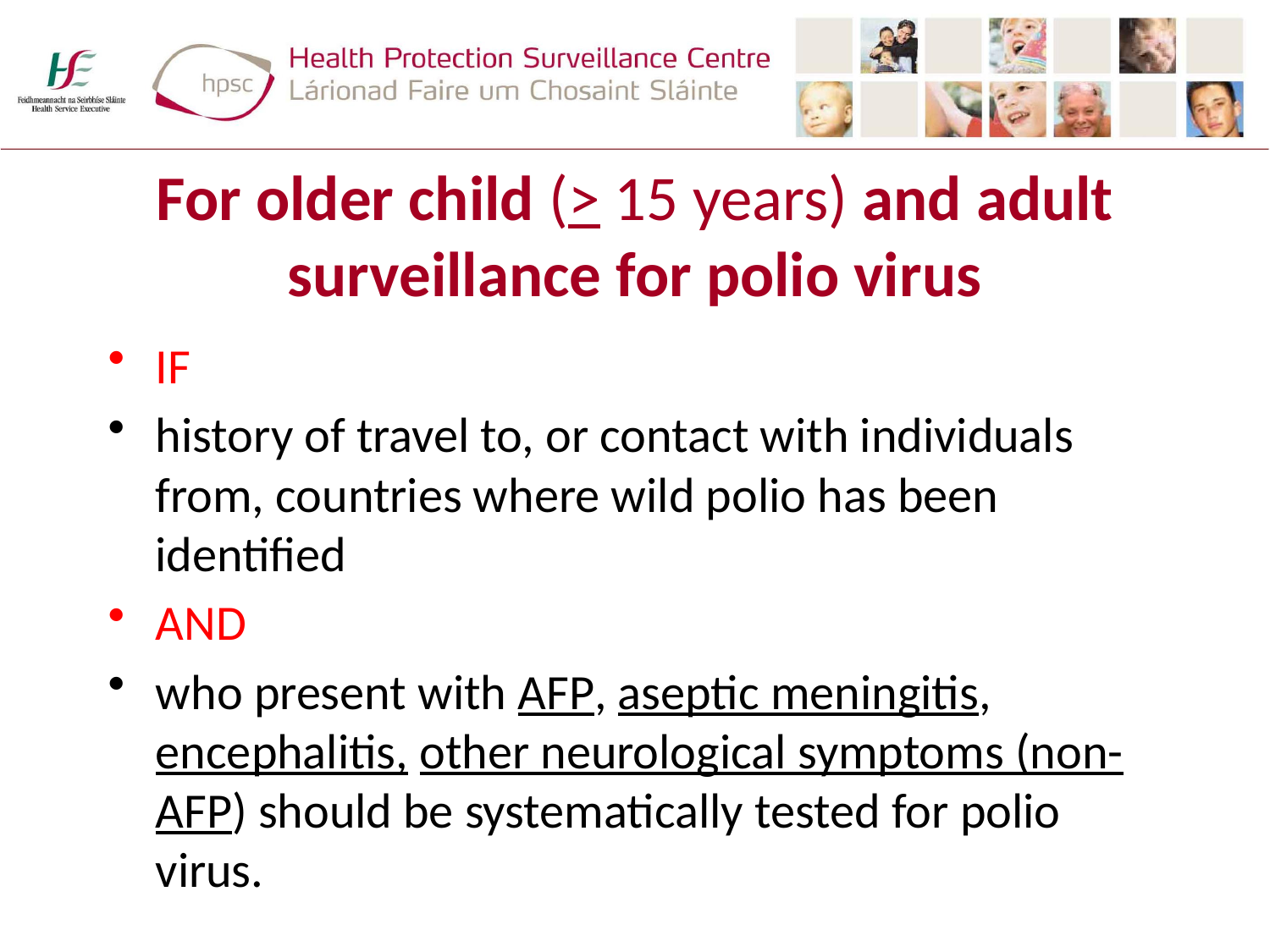

# For older child (> 15 years) and adult surveillance for polio virus
IF
history of travel to, or contact with individuals from, countries where wild polio has been identified
AND
who present with AFP, aseptic meningitis, encephalitis, other neurological symptoms (non-AFP) should be systematically tested for polio virus.